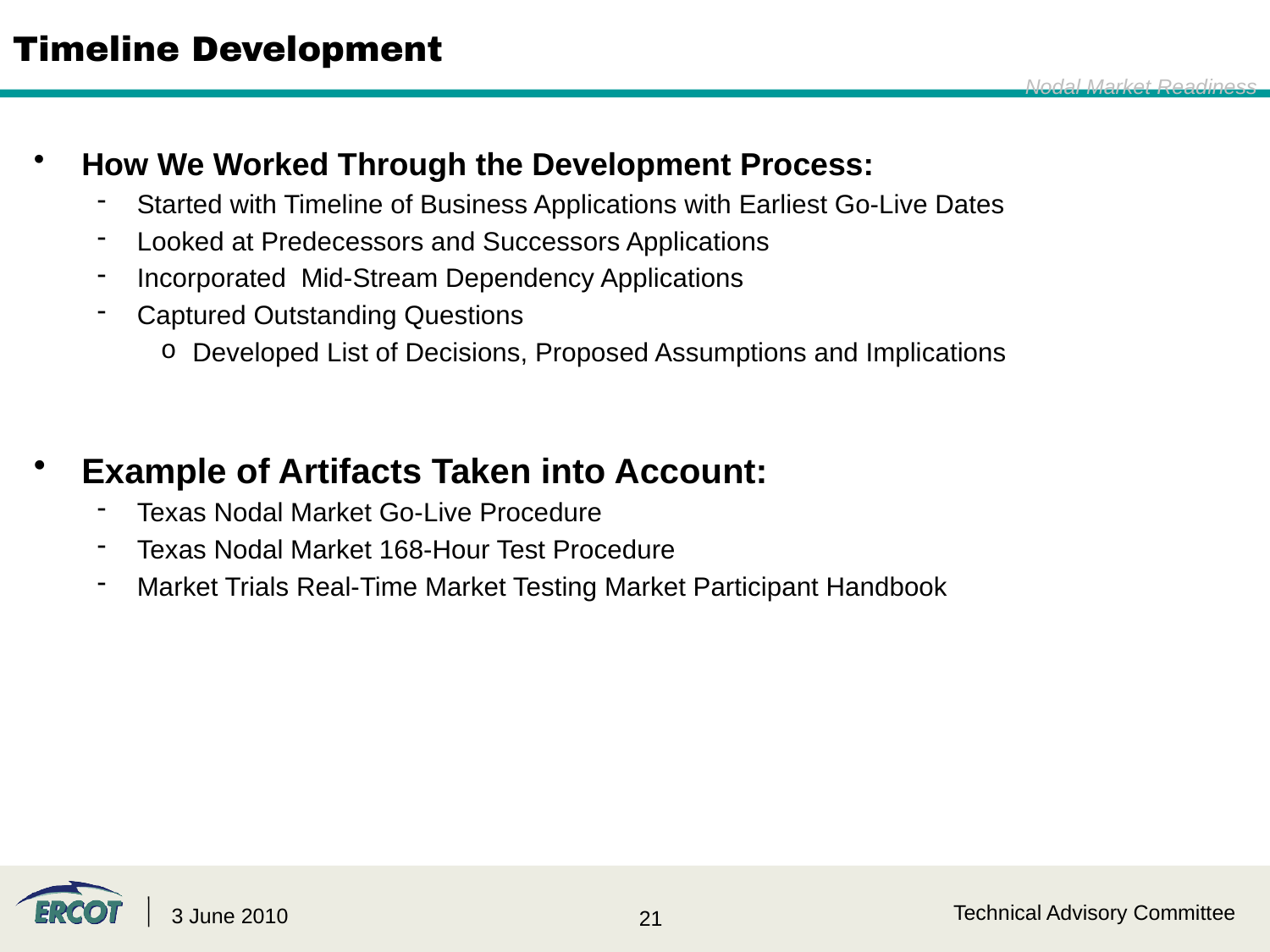

# Timeline Development
Nodal Market Readiness
How We Worked Through the Development Process:
Started with Timeline of Business Applications with Earliest Go-Live Dates
Looked at Predecessors and Successors Applications
Incorporated  Mid-Stream Dependency Applications
Captured Outstanding Questions
Developed List of Decisions, Proposed Assumptions and Implications

Example of Artifacts Taken into Account:
Texas Nodal Market Go-Live Procedure
Texas Nodal Market 168-Hour Test Procedure
Market Trials Real-Time Market Testing Market Participant Handbook

Technical Advisory Committee
3 June 2010